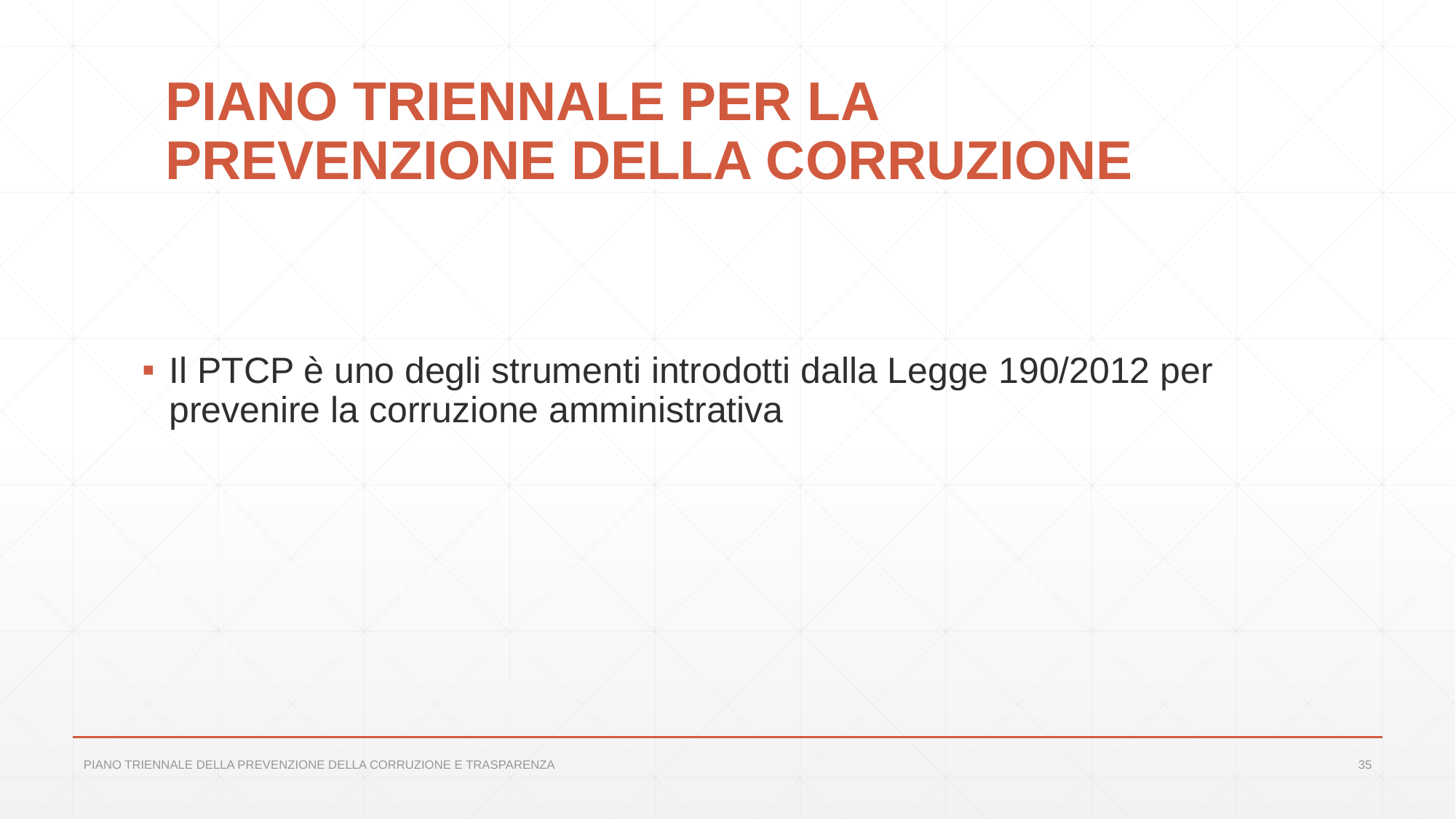

# PIANO TRIENNALE PER LA  PREVENZIONE DELLA CORRUZIONE

Il PTCP è uno degli strumenti introdotti dalla Legge 190/2012 per prevenire la corruzione amministrativa
PIANO TRIENNALE DELLA PREVENZIONE DELLA CORRUZIONE E TRASPARENZA
35